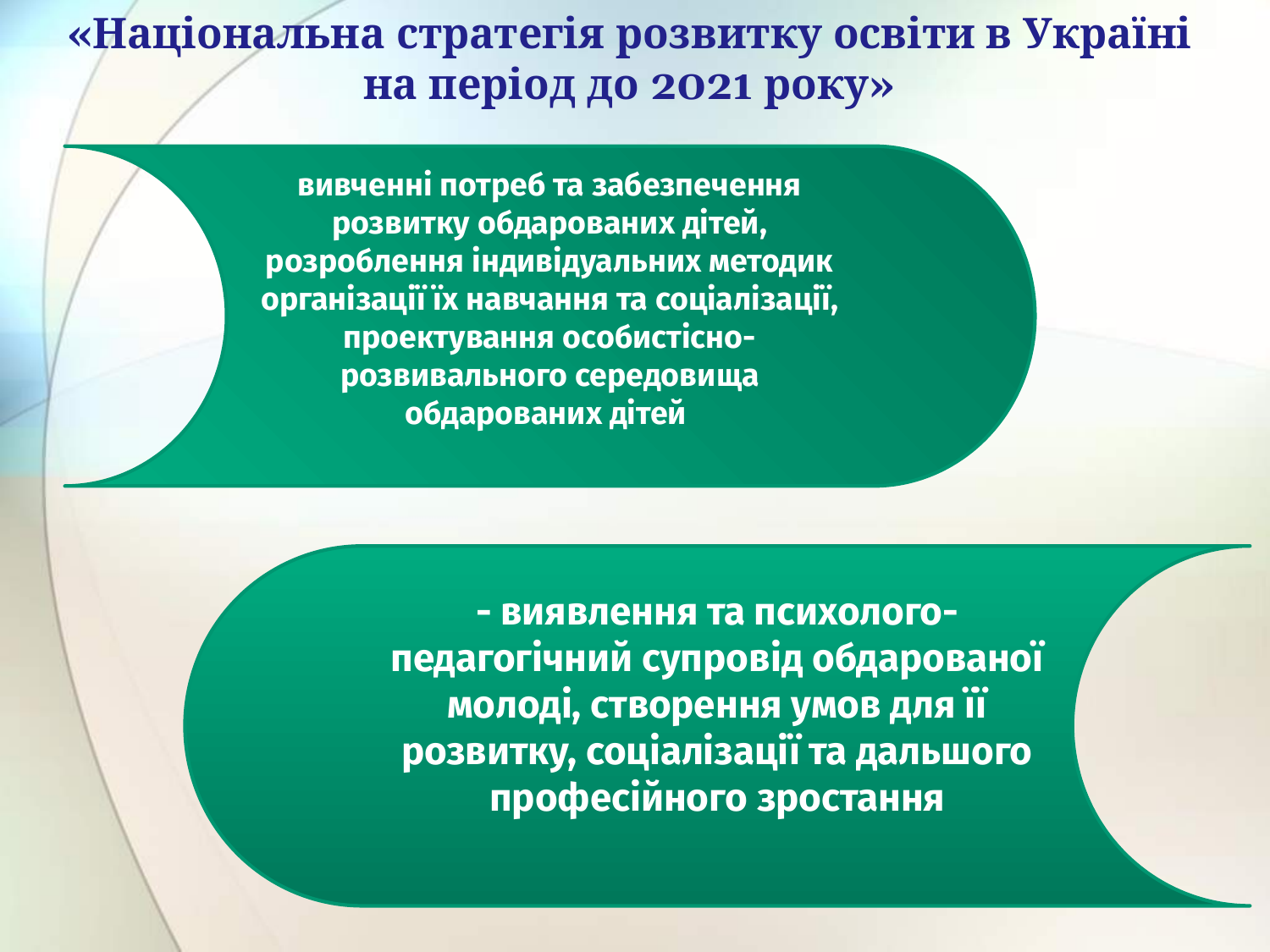

«Національна стратегія розвитку освіти в Україні
на період до 2021 року»
вивченні потреб та забезпечення розвитку обдарованих дітей, розроблення індивідуальних методик організації їх навчання та соціалізації, проектування особистісно-розвивального середовища обдарованих дітей

- виявлення та психолого-педагогічний супровід обдарованої молоді, створення умов для її розвитку, соціалізації та дальшого професійного зростання